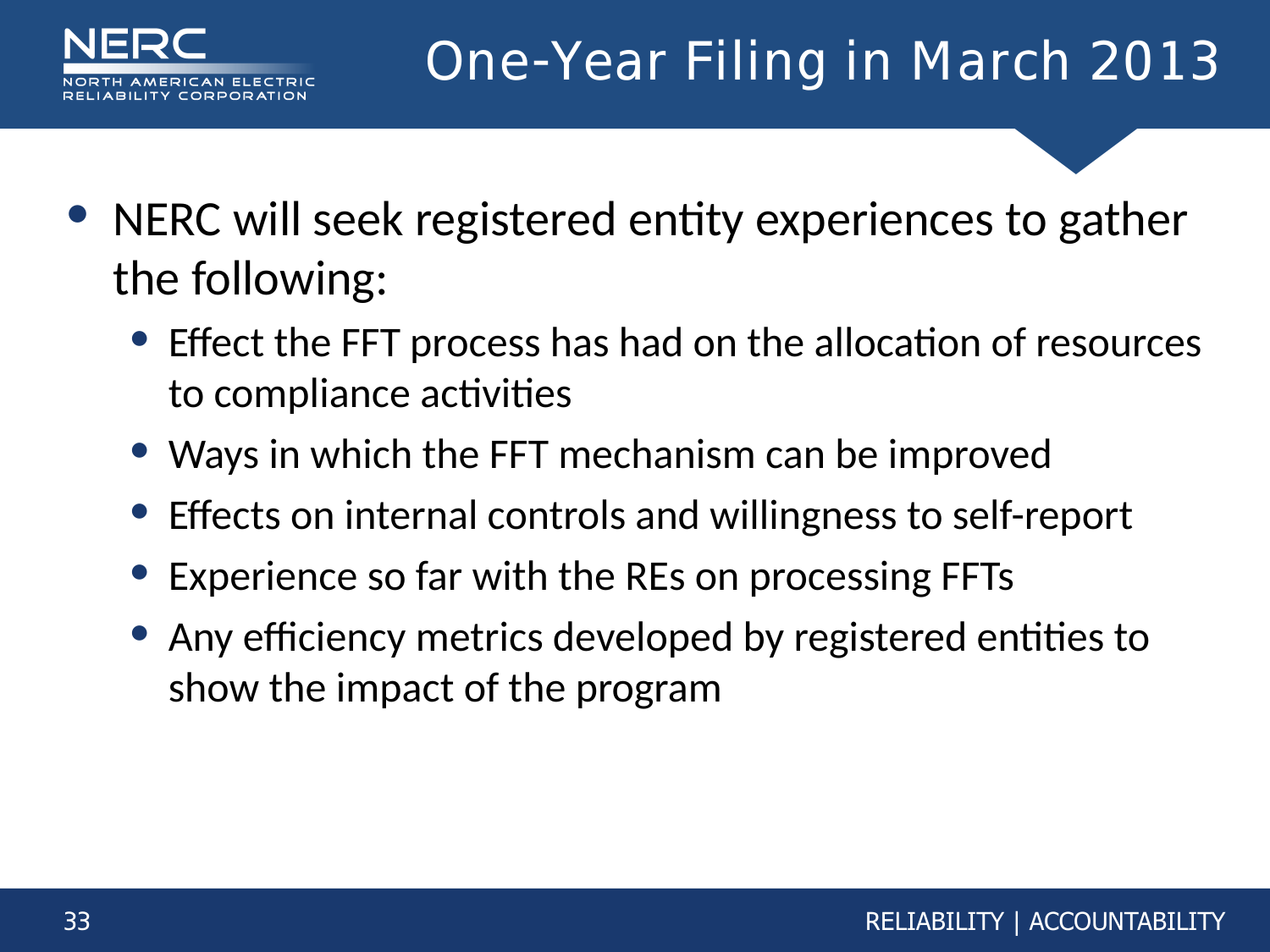

# One-Year Filing in March 2013
NERC will seek registered entity experiences to gather the following:
Effect the FFT process has had on the allocation of resources to compliance activities
Ways in which the FFT mechanism can be improved
Effects on internal controls and willingness to self-report
Experience so far with the REs on processing FFTs
Any efficiency metrics developed by registered entities to show the impact of the program